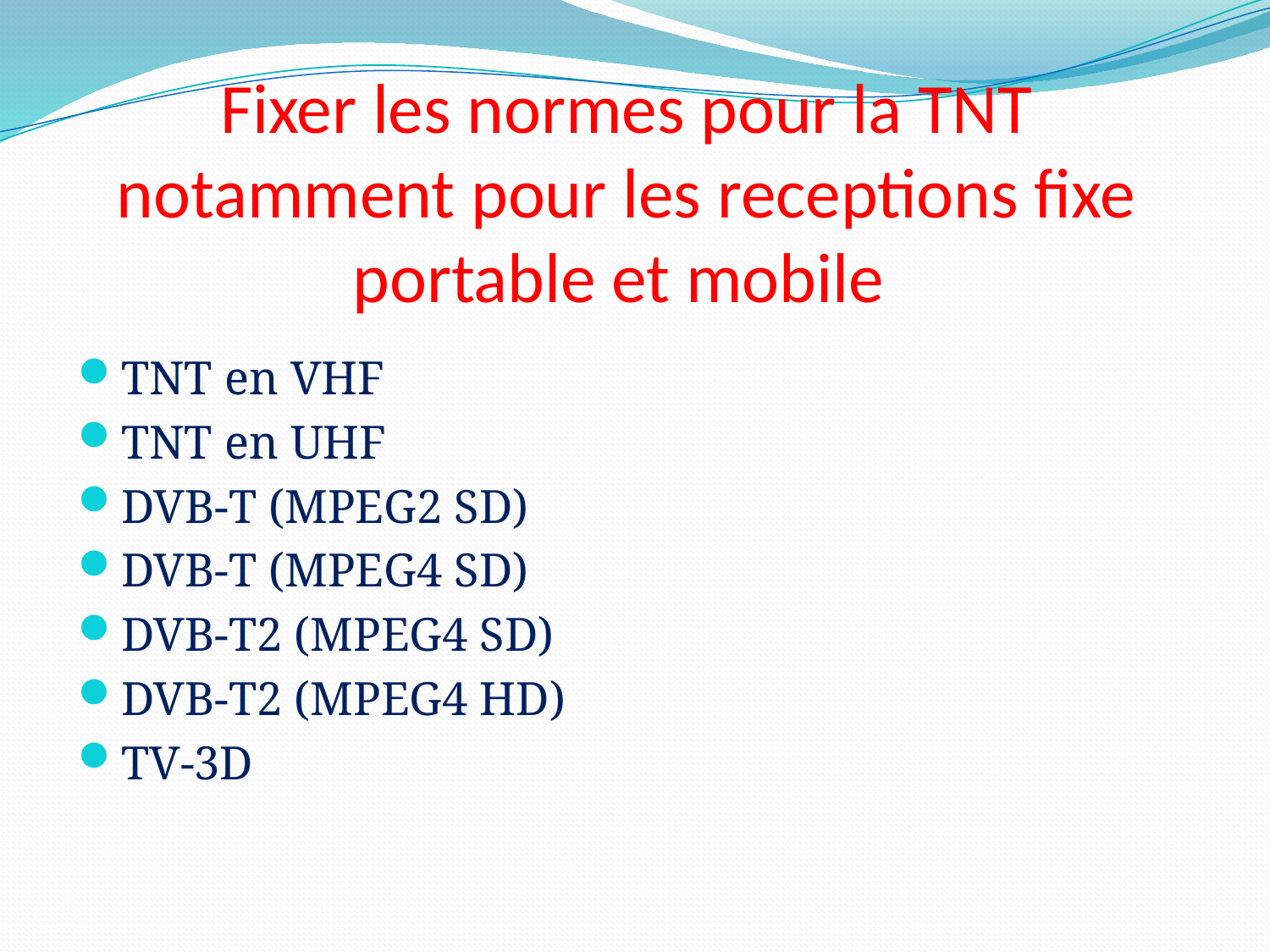

# Fixer les normes pour la TNT notamment pour les receptions fixe portable et mobile
TNT en VHF
TNT en UHF
DVB-T (MPEG2 SD)
DVB-T (MPEG4 SD)
DVB-T2 (MPEG4 SD)
DVB-T2 (MPEG4 HD)
TV-3D